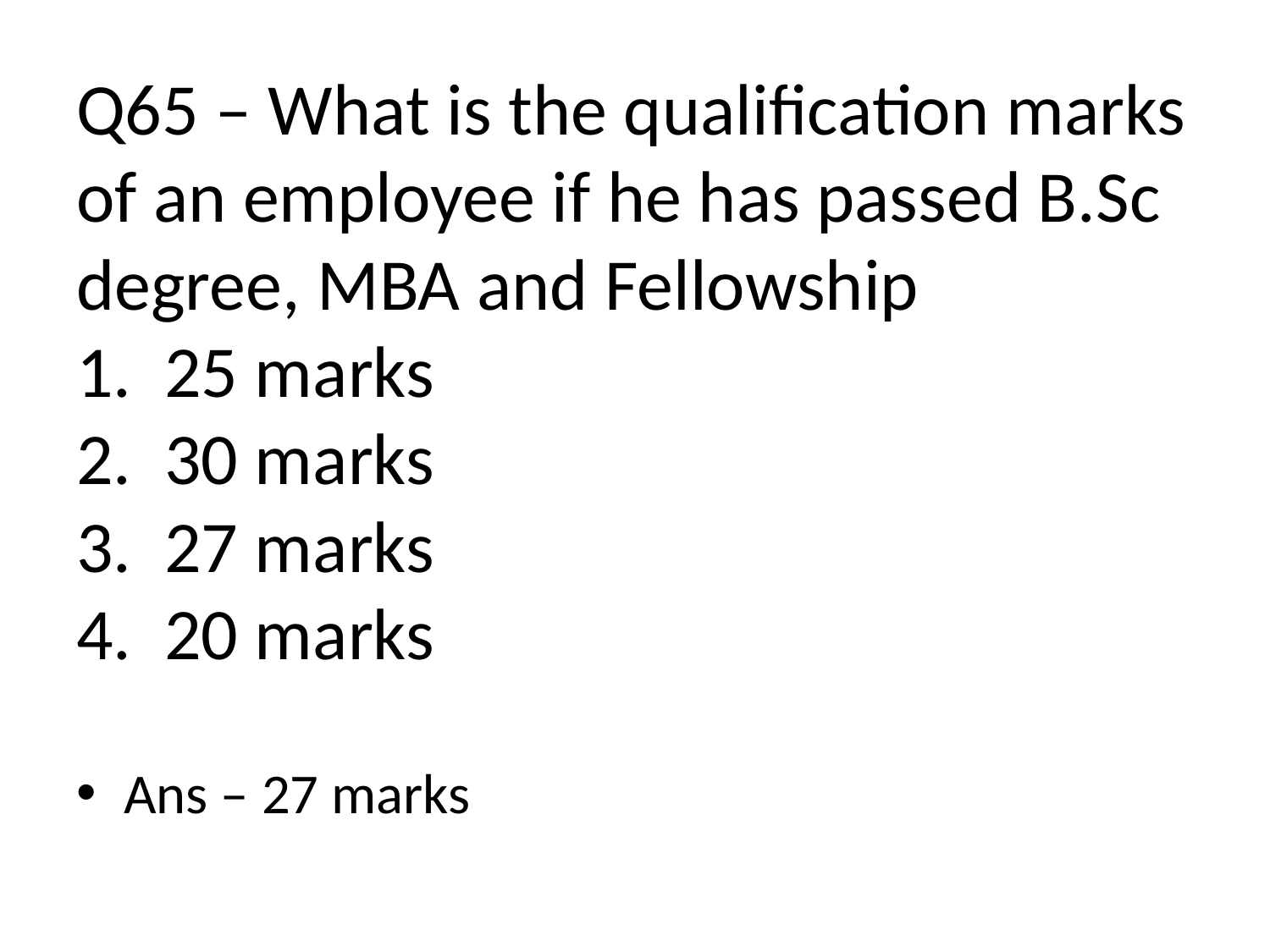

# Q65 – What is the qualification marks of an employee if he has passed B.Sc degree, MBA and Fellowship 1.  25 marks 2.  30 marks 3.  27 marks 4.  20 marks
Ans – 27 marks